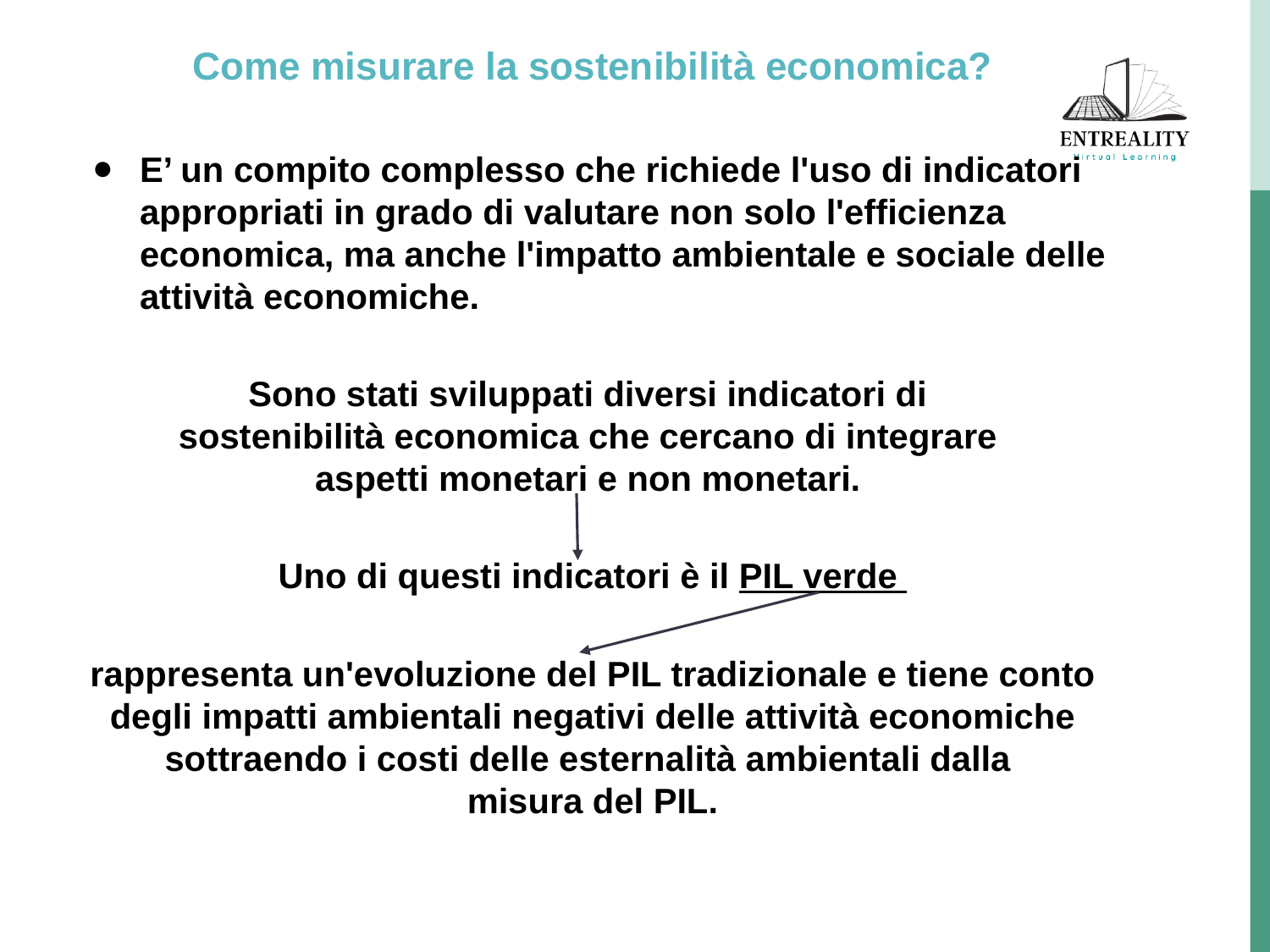

Come misurare la sostenibilità economica?

E’ un compito complesso che richiede l'uso di indicatori appropriati in grado di valutare non solo l'efficienza economica, ma anche l'impatto ambientale e sociale delle attività economiche.

Sono stati sviluppati diversi indicatori di
sostenibilità economica che cercano di integrare
aspetti monetari e non monetari.

Uno di questi indicatori è il PIL verde

rappresenta un'evoluzione del PIL tradizionale e tiene conto degli impatti ambientali negativi delle attività economiche sottraendo i costi delle esternalità ambientali dalla
misura del PIL.